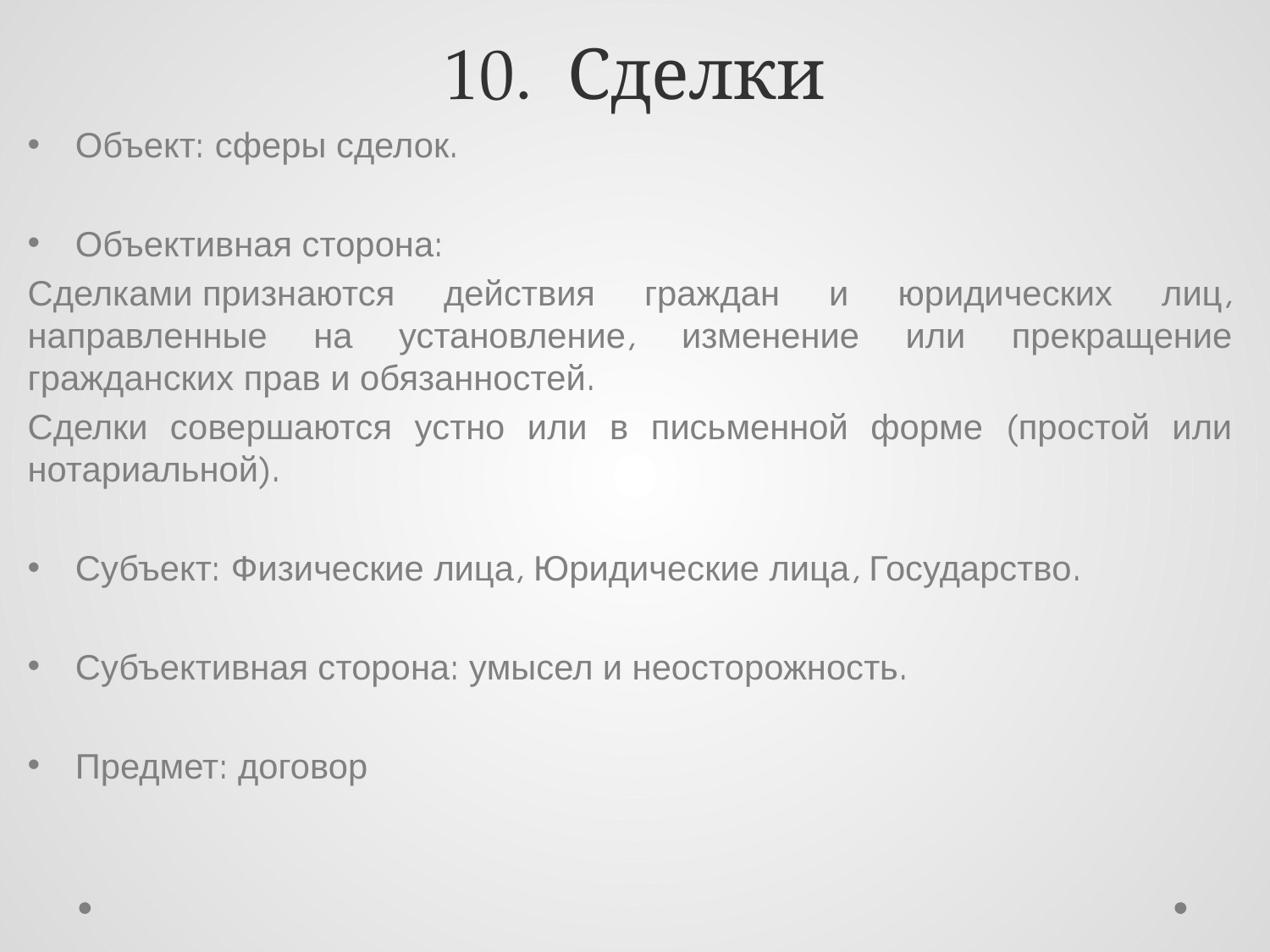

# 10.  Сделки
Объект: сферы сделок.

Объективная сторона:
Сделками признаются действия граждан и юридических лиц, направленные на установление, изменение или прекращение гражданских прав и обязанностей.
Сделки совершаются устно или в письменной форме (простой или нотариальной).

Субъект: Физические лица, Юридические лица, Государство.

Субъективная сторона: умысел и неосторожность.

Предмет: договор